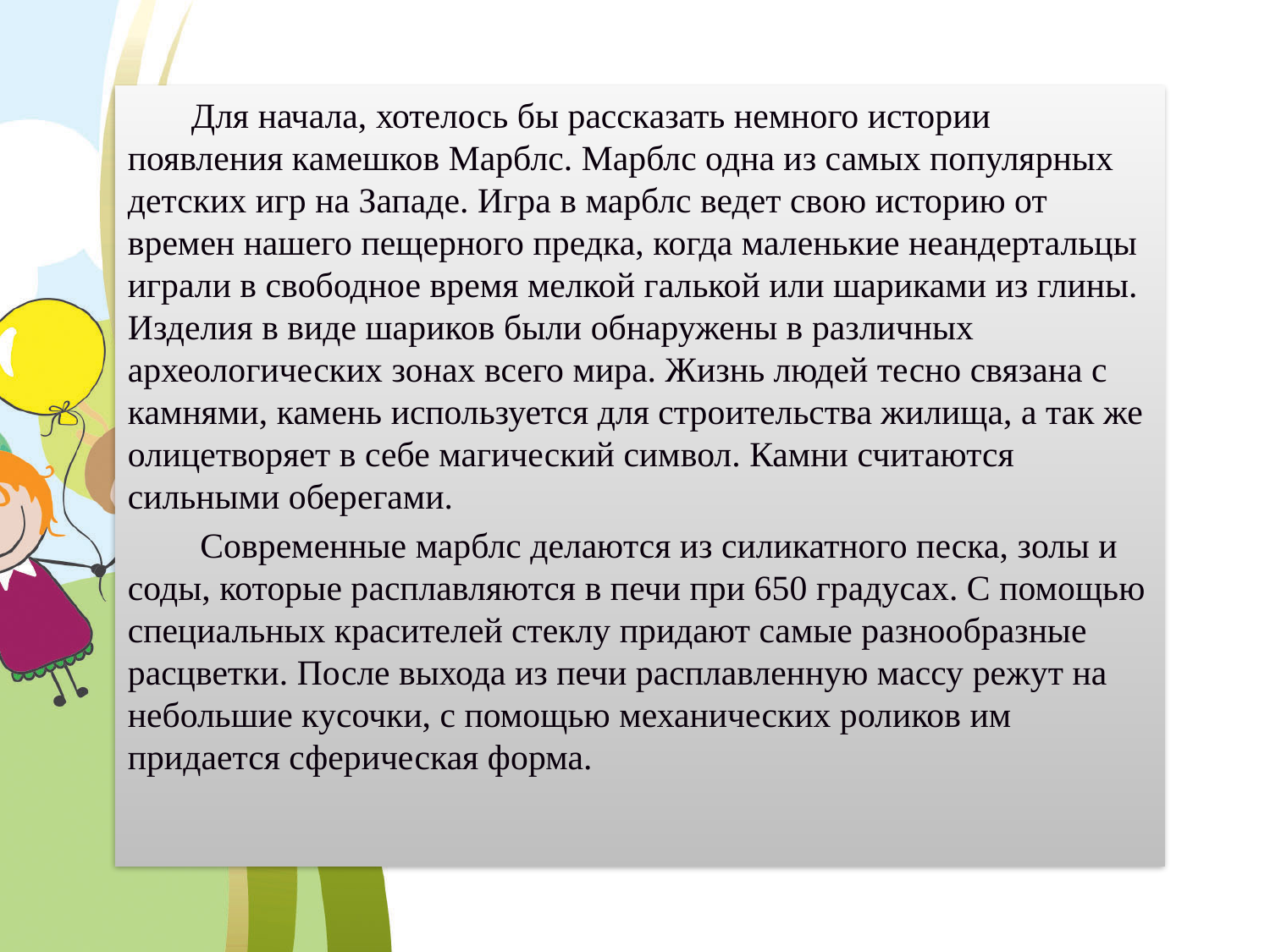

Для начала, хотелось бы рассказать немного истории появления камешков Марблс. Марблс одна из самых популярных детских игр на Западе. Игра в марблс ведет свою историю от времен нашего пещерного предка, когда маленькие неандертальцы играли в свободное время мелкой галькой или шариками из глины. Изделия в виде шариков были обнаружены в различных археологических зонах всего мира. Жизнь людей тесно связана с камнями, камень используется для строительства жилища, а так же олицетворяет в себе магический символ. Камни считаются сильными оберегами.
 Современные марблс делаются из силикатного песка, золы и соды, которые расплавляются в печи при 650 градусах. С помощью специальных красителей стеклу придают самые разнообразные расцветки. После выхода из печи расплавленную массу режут на небольшие кусочки, с помощью механических роликов им придается сферическая форма.